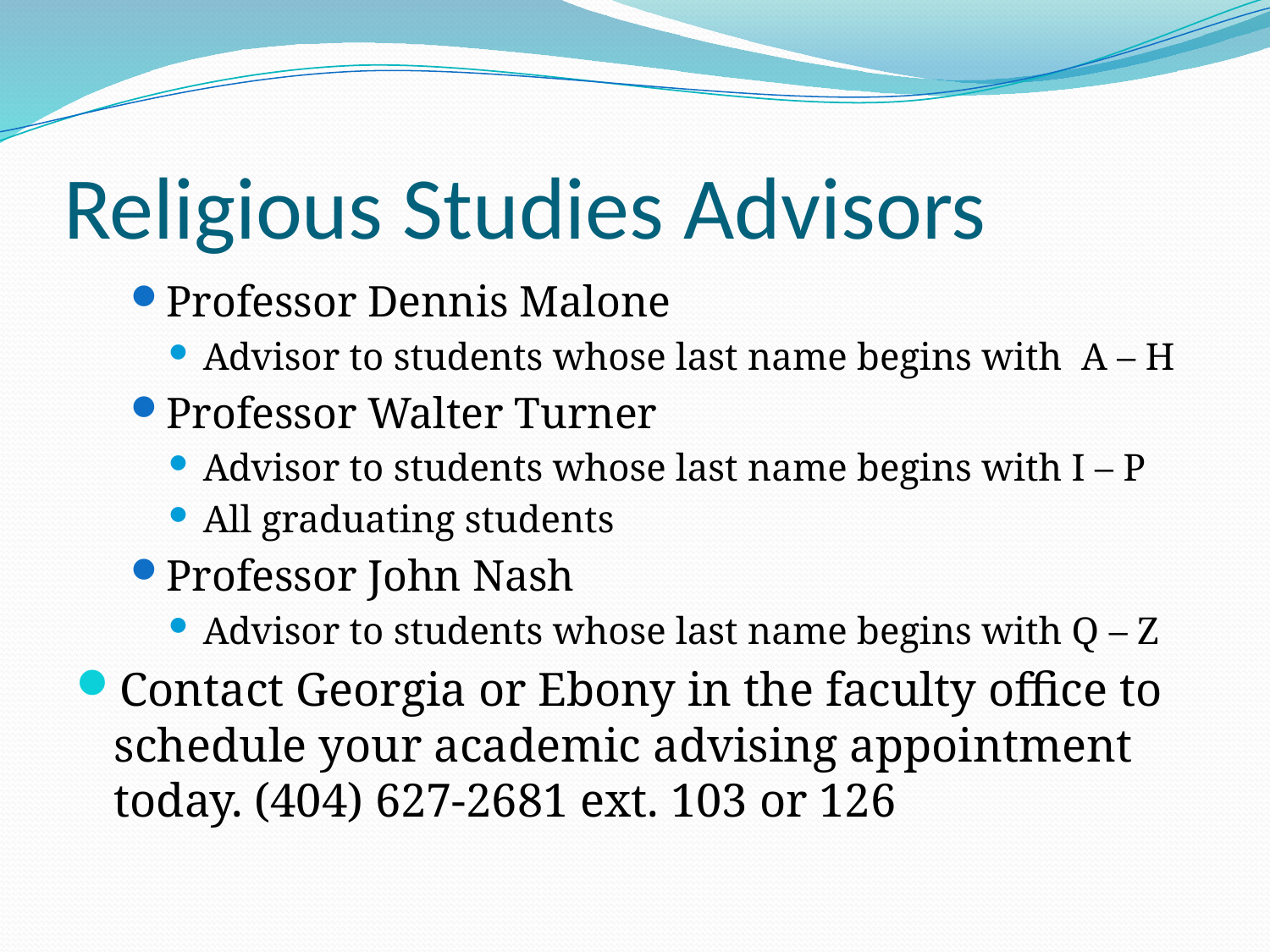

# Religious Studies Advisors
Professor Dennis Malone
Advisor to students whose last name begins with  A – H
Professor Walter Turner
Advisor to students whose last name begins with I – P
All graduating students
Professor John Nash
Advisor to students whose last name begins with Q – Z
Contact Georgia or Ebony in the faculty office to schedule your academic advising appointment  today. (404) 627-2681 ext. 103 or 126